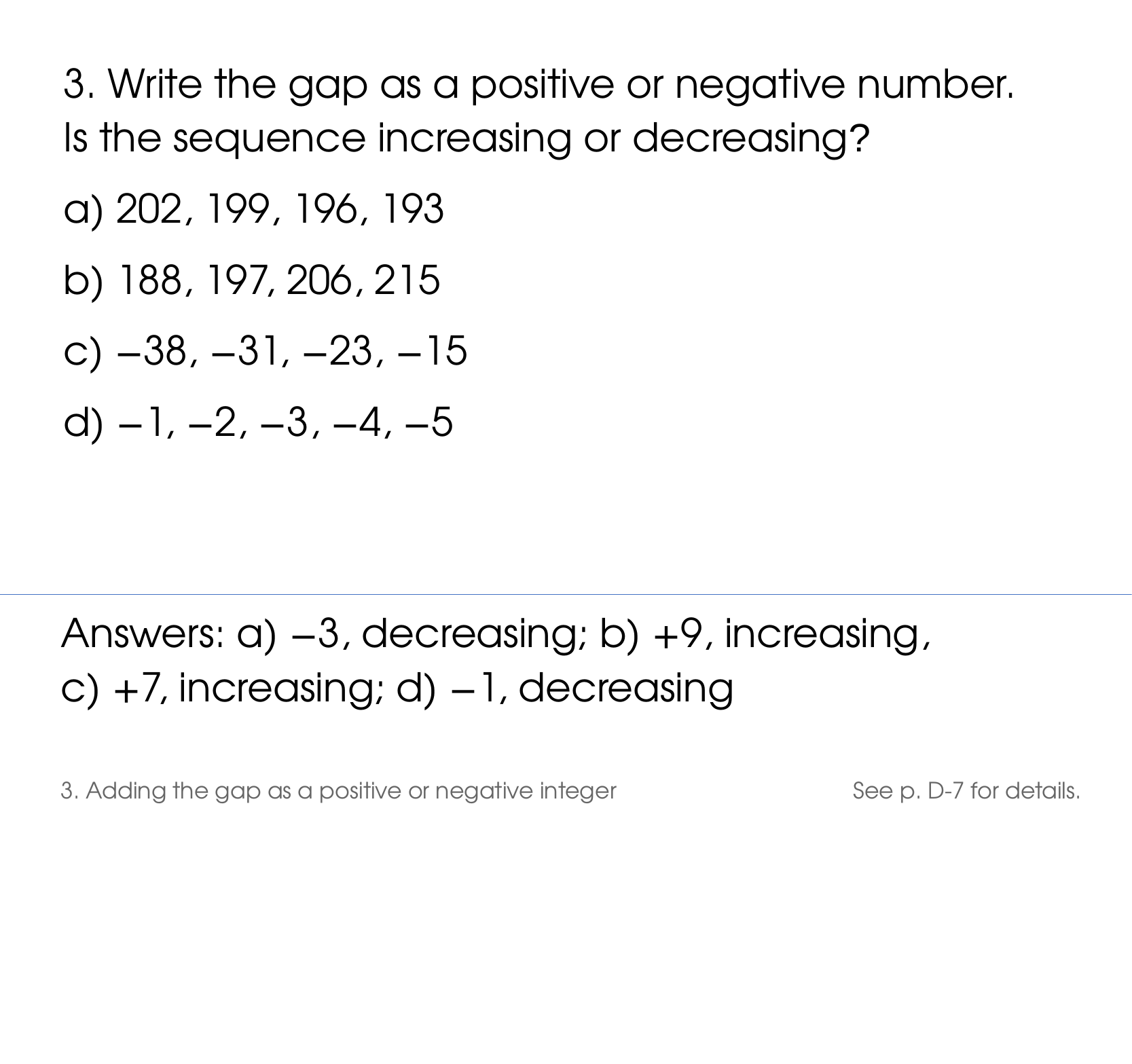

3. Write the gap as a positive or negative number.
Is the sequence increasing or decreasing?
a) 202, 199, 196, 193
b) 188, 197, 206, 215
c) −38, −31, −23, −15
d) −1, −2, −3, −4, −5
Answers: a) −3, decreasing; b) +9, increasing,
c) +7, increasing; d) −1, decreasing
3. Adding the gap as a positive or negative integer
See p. D-7 for details.